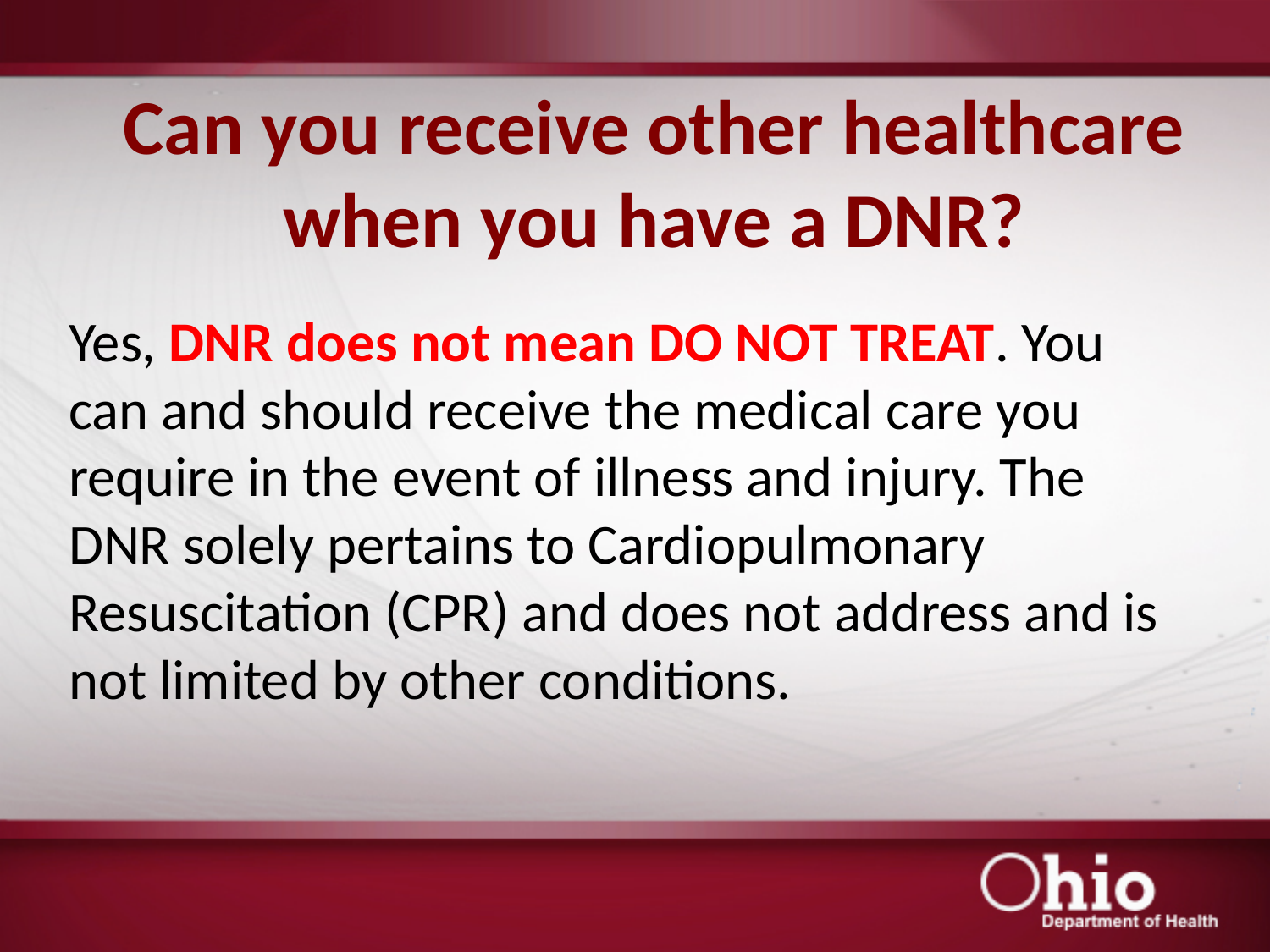

# Can you receive other healthcare when you have a DNR?

Yes, DNR does not mean DO NOT TREAT. You can and should receive the medical care you require in the event of illness and injury. The DNR solely pertains to Cardiopulmonary Resuscitation (CPR) and does not address and is not limited by other conditions.